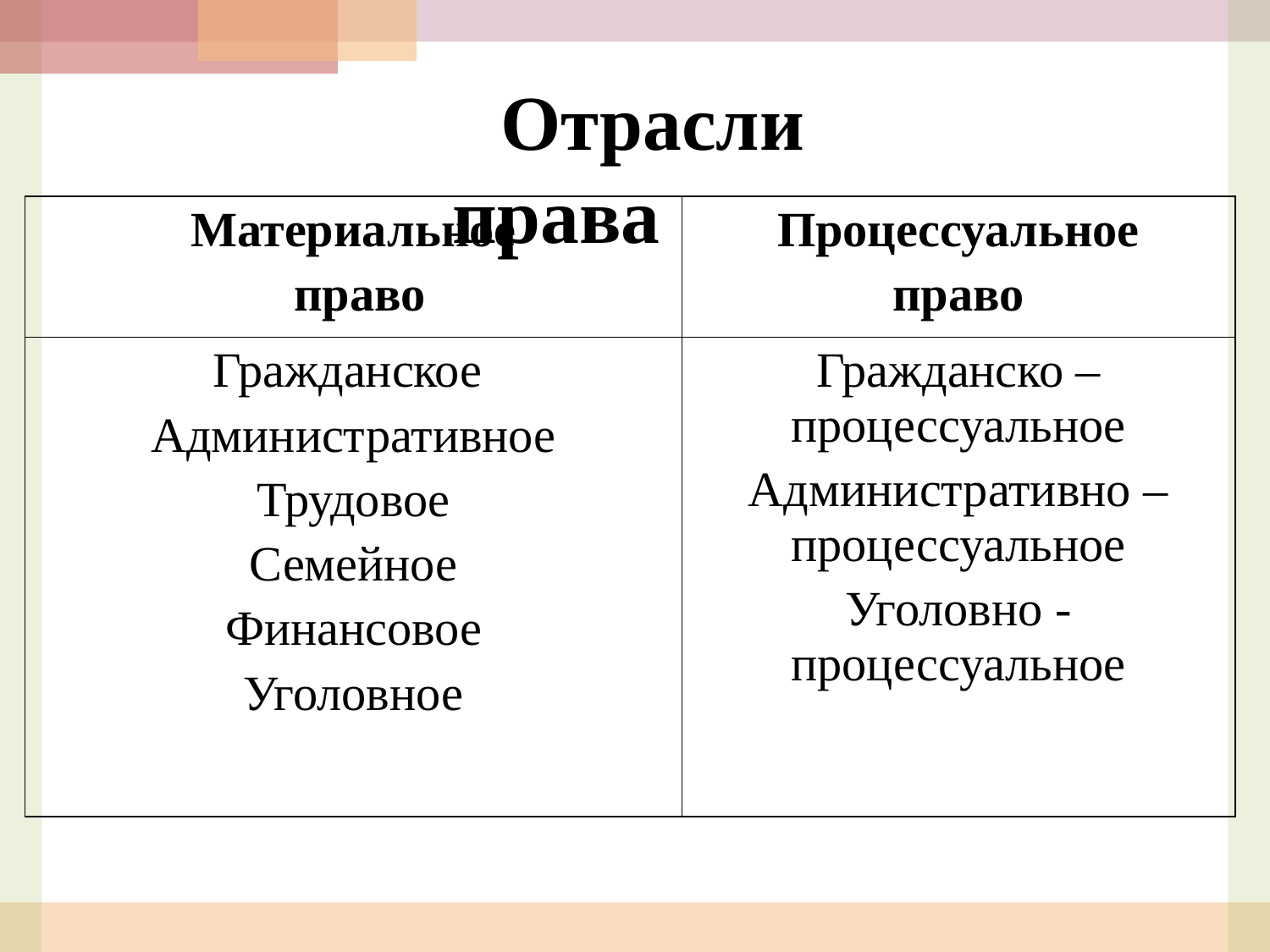

Отрасли права
| Материальное право | Процессуальное право |
| --- | --- |
| Гражданское Административное Трудовое Семейное Финансовое Уголовное | Гражданско – процессуальное Административно – процессуальное Уголовно - процессуальное |